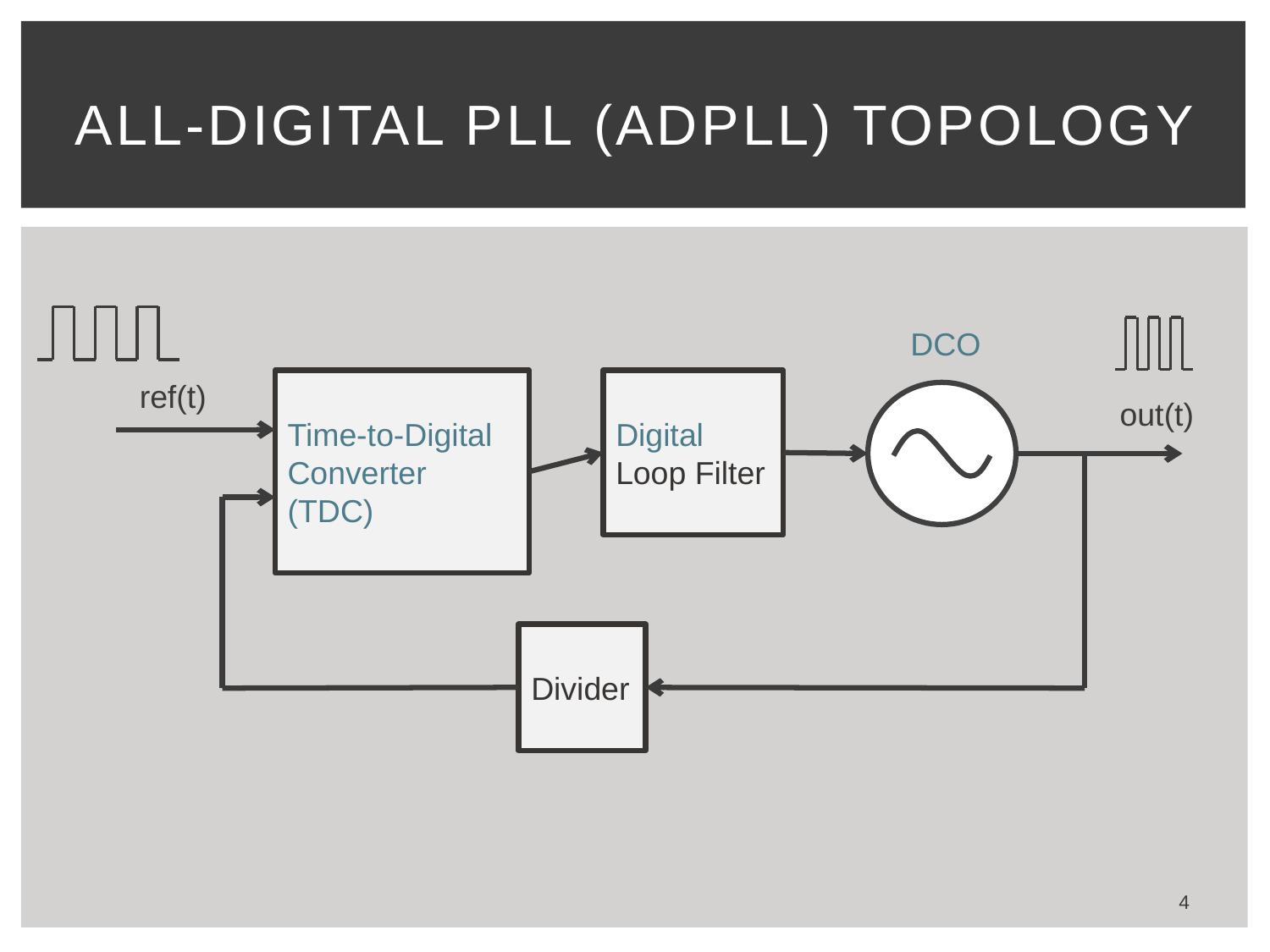

# All-digital PLL (ADPLL) TOPOLOGY
DCO
ref(t)

Digital Loop Filter

Time-to-Digital
Converter (TDC)

out(t)

Divider

4